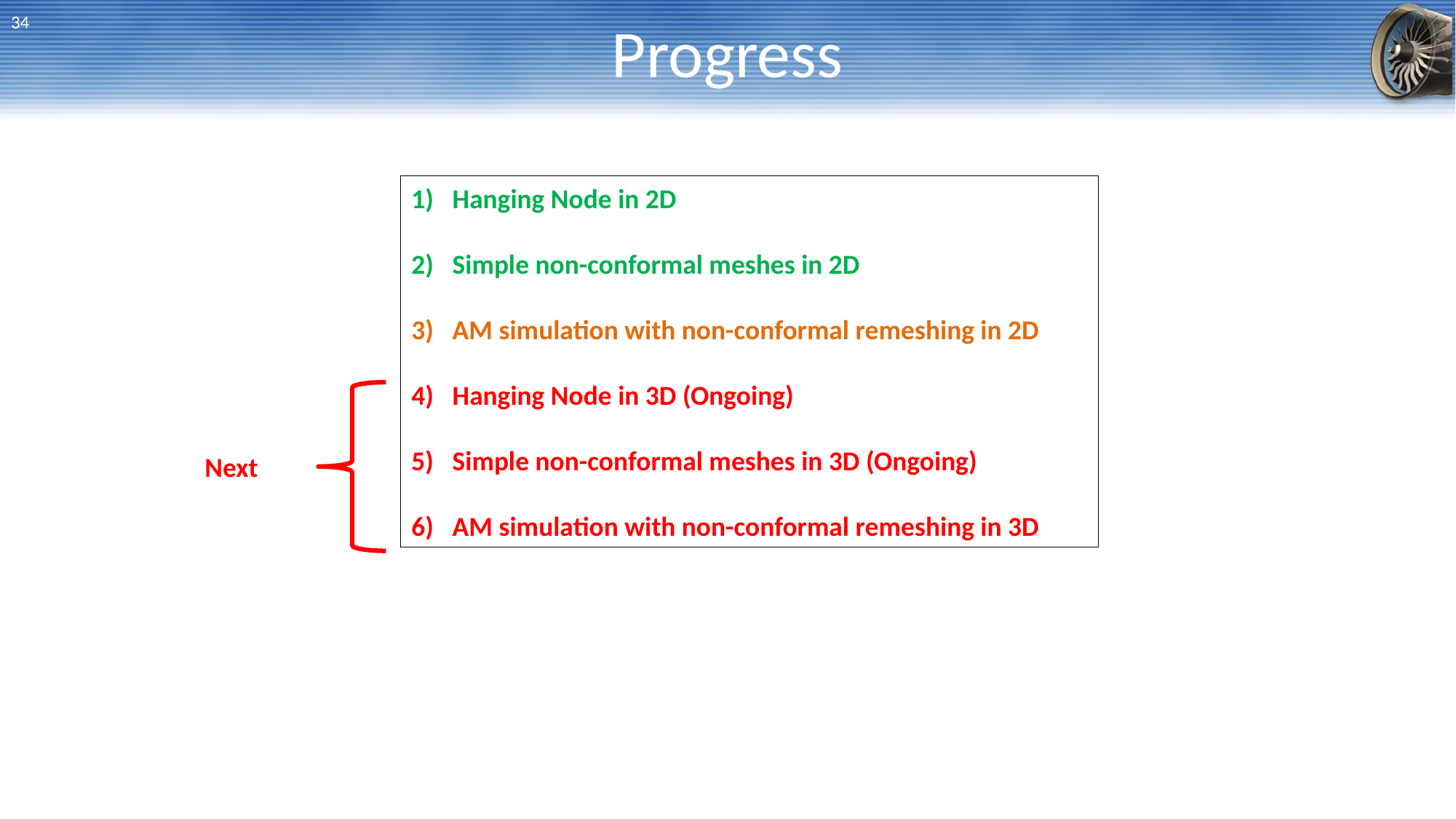

# Progress
34
Hanging Node in 2D

Simple non-conformal meshes in 2D

AM simulation with non-conformal remeshing in 2D

Hanging Node in 3D (Ongoing)

Simple non-conformal meshes in 3D (Ongoing)

AM simulation with non-conformal remeshing in 3D

Next